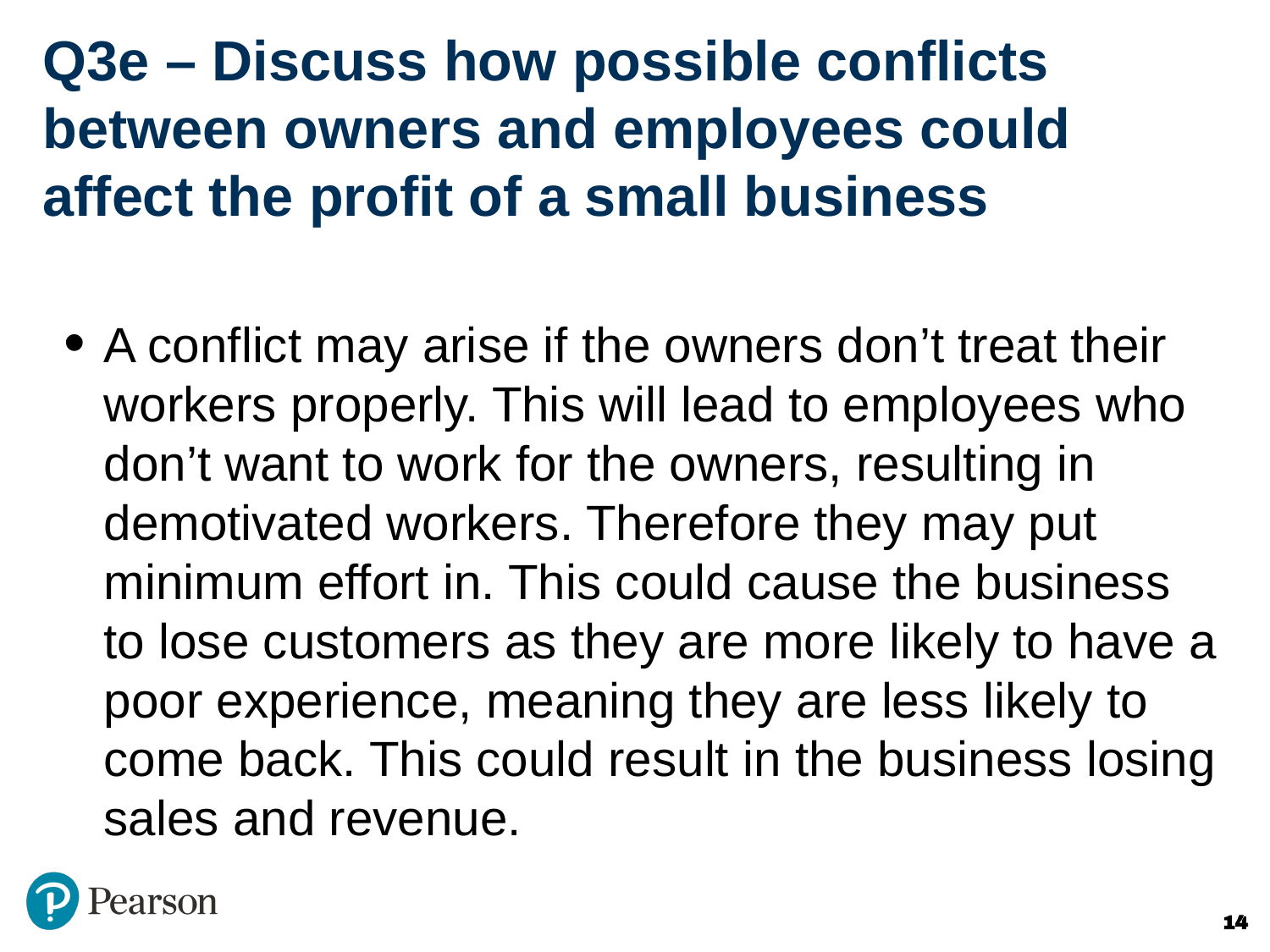

# Q3e – Discuss how possible conflicts between owners and employees could affect the profit of a small business
A conflict may arise if the owners don’t treat their workers properly. This will lead to employees who don’t want to work for the owners, resulting in demotivated workers. Therefore they may put minimum effort in. This could cause the business to lose customers as they are more likely to have a poor experience, meaning they are less likely to come back. This could result in the business losing sales and revenue.